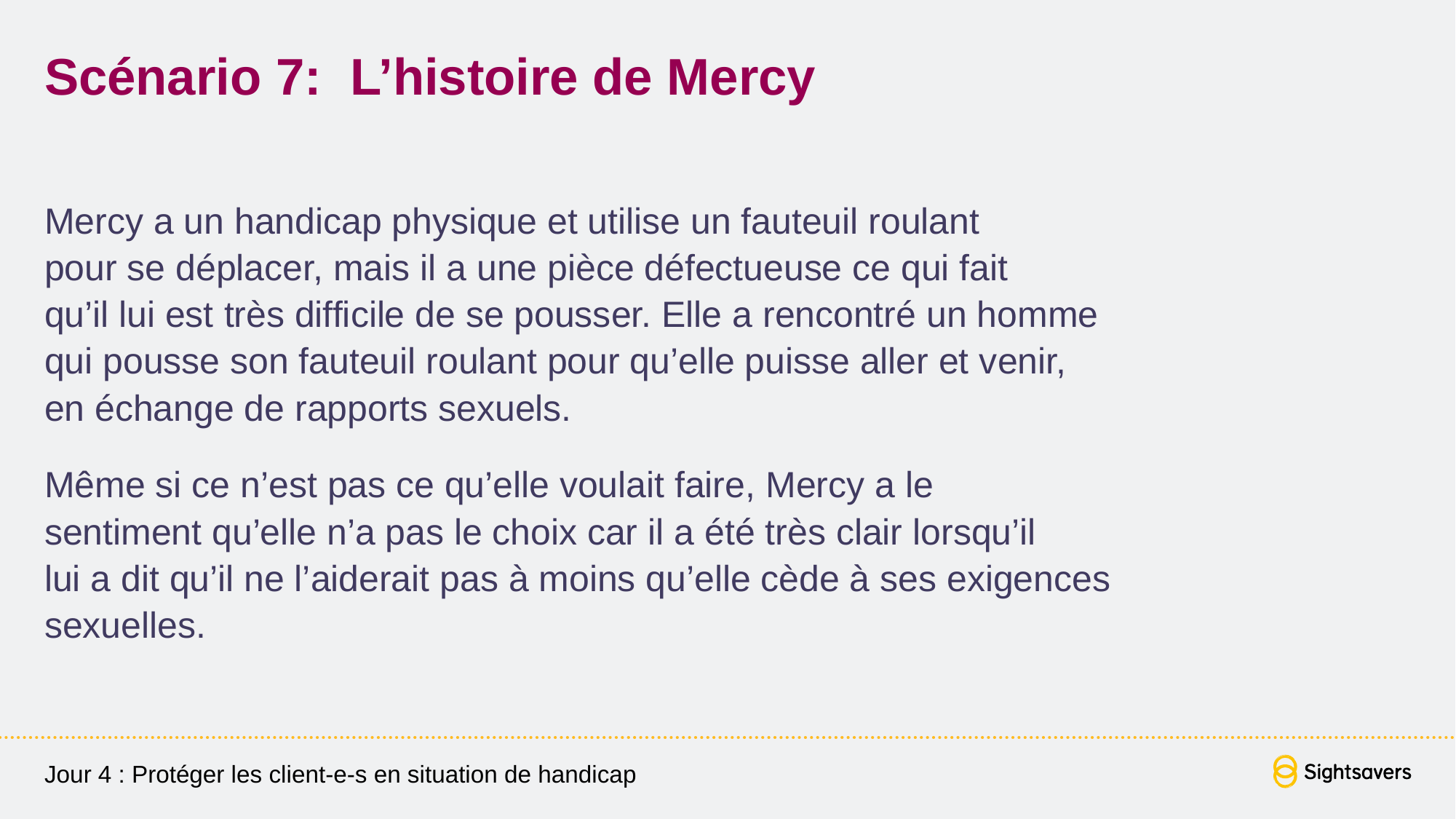

# Scénario 7:  L’histoire de Mercy
Mercy a un handicap physique et utilise un fauteuil roulant
pour se déplacer, mais il a une pièce défectueuse ce qui fait
qu’il lui est très difficile de se pousser. Elle a rencontré un homme
qui pousse son fauteuil roulant pour qu’elle puisse aller et venir,
en échange de rapports sexuels.
Même si ce n’est pas ce qu’elle voulait faire, Mercy a le
sentiment qu’elle n’a pas le choix car il a été très clair lorsqu’il
lui a dit qu’il ne l’aiderait pas à moins qu’elle cède à ses exigences sexuelles.

Jour 4 : Protéger les client-e-s en situation de handicap